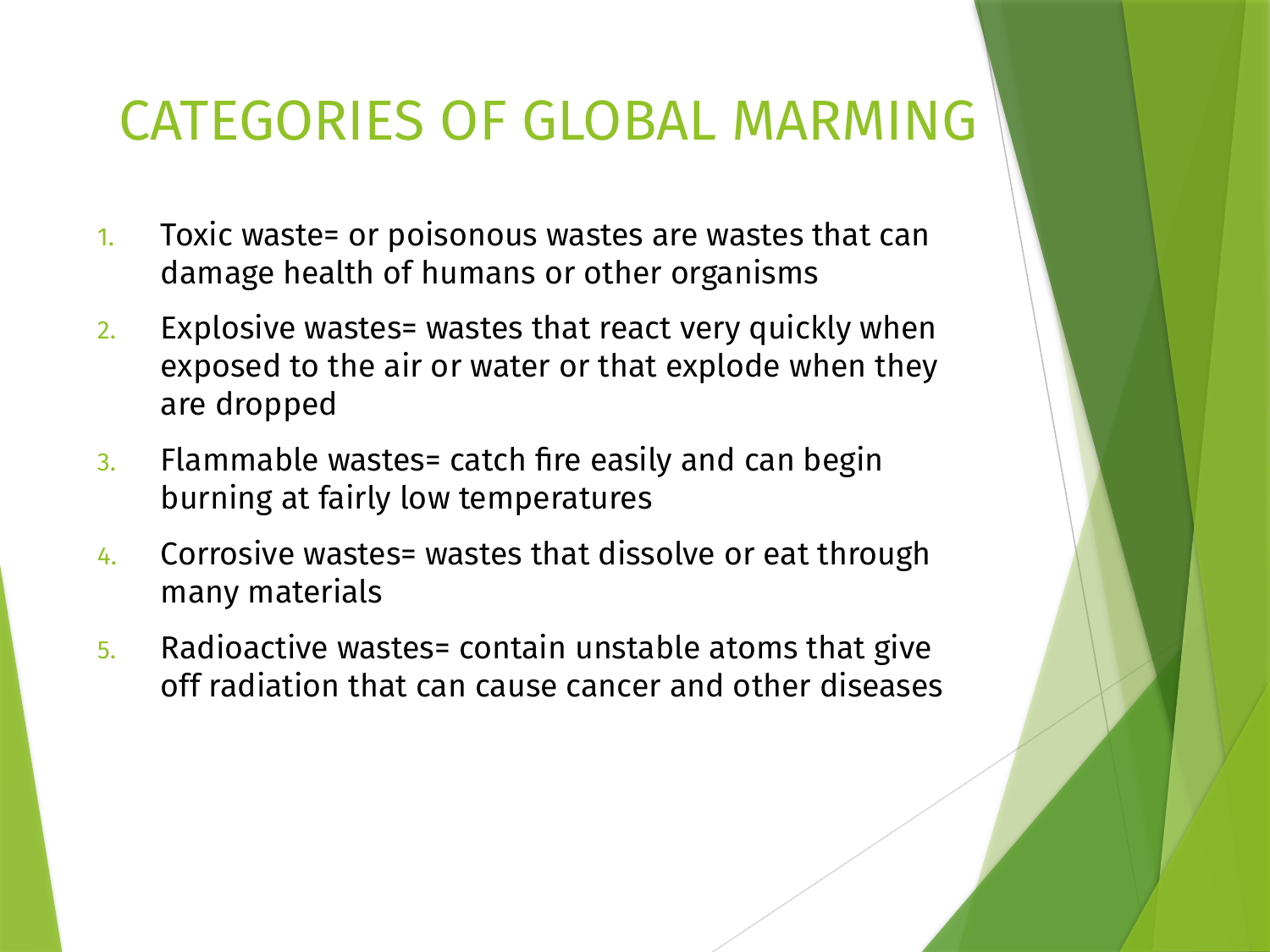

# CATEGORIES OF GLOBAL MARMING
Toxic waste= or poisonous wastes are wastes that can damage health of humans or other organisms
Explosive wastes= wastes that react very quickly when exposed to the air or water or that explode when they are dropped
Flammable wastes= catch fire easily and can begin burning at fairly low temperatures
Corrosive wastes= wastes that dissolve or eat through many materials
Radioactive wastes= contain unstable atoms that give off radiation that can cause cancer and other diseases